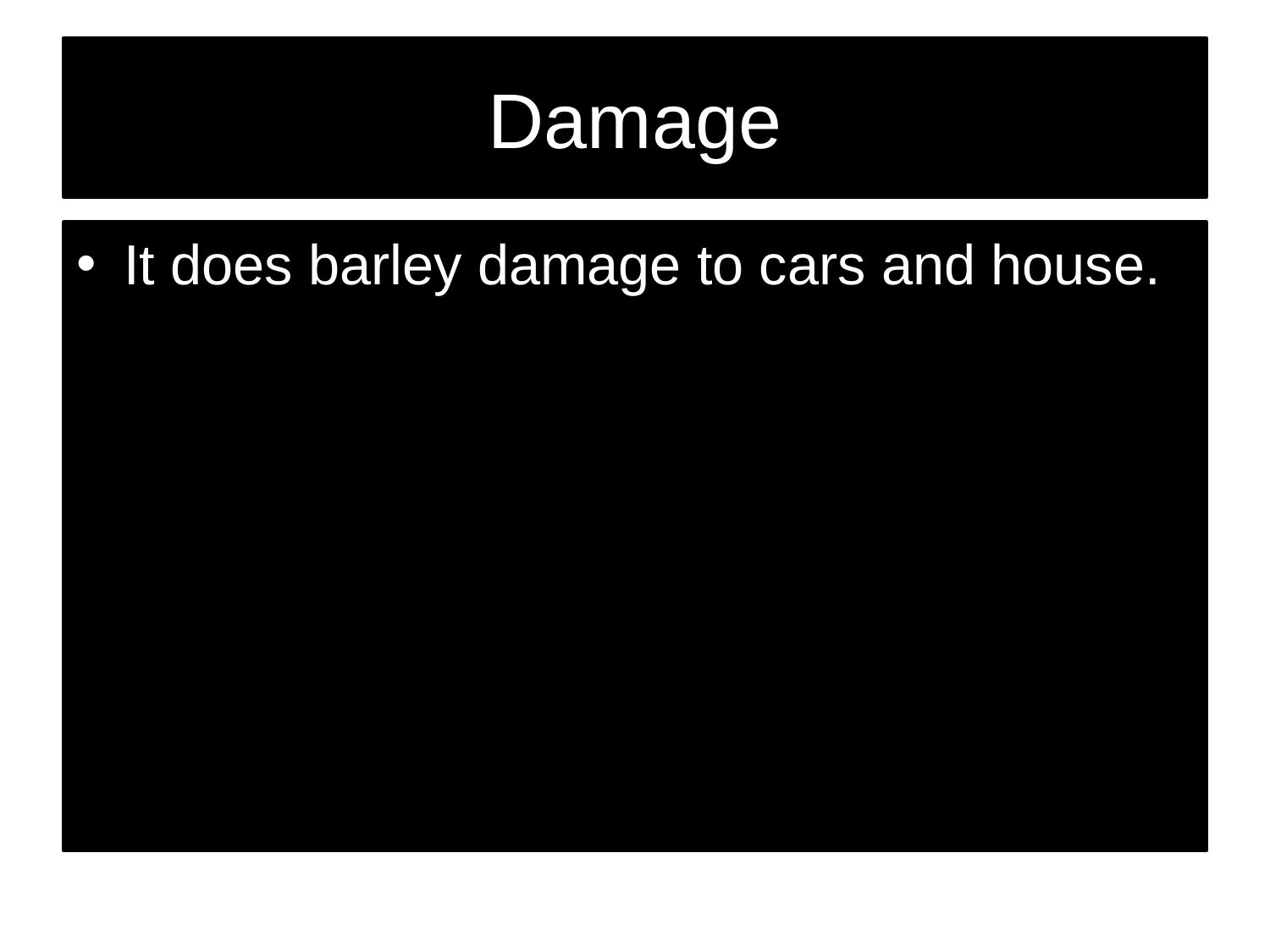

# Damage
It does barley damage to cars and house.